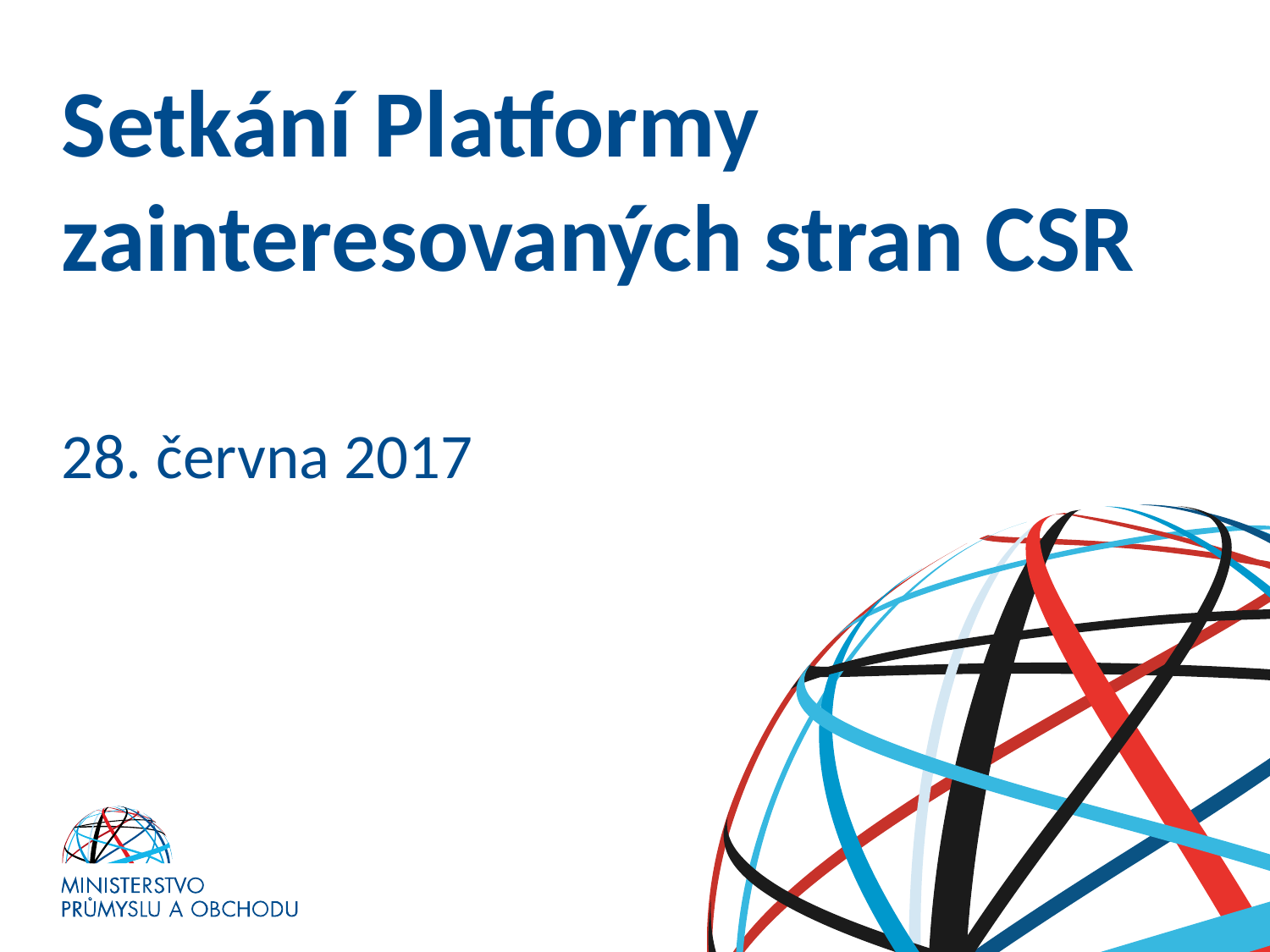

# Setkání Platformy zainteresovaných stran CSR
28. června 2017